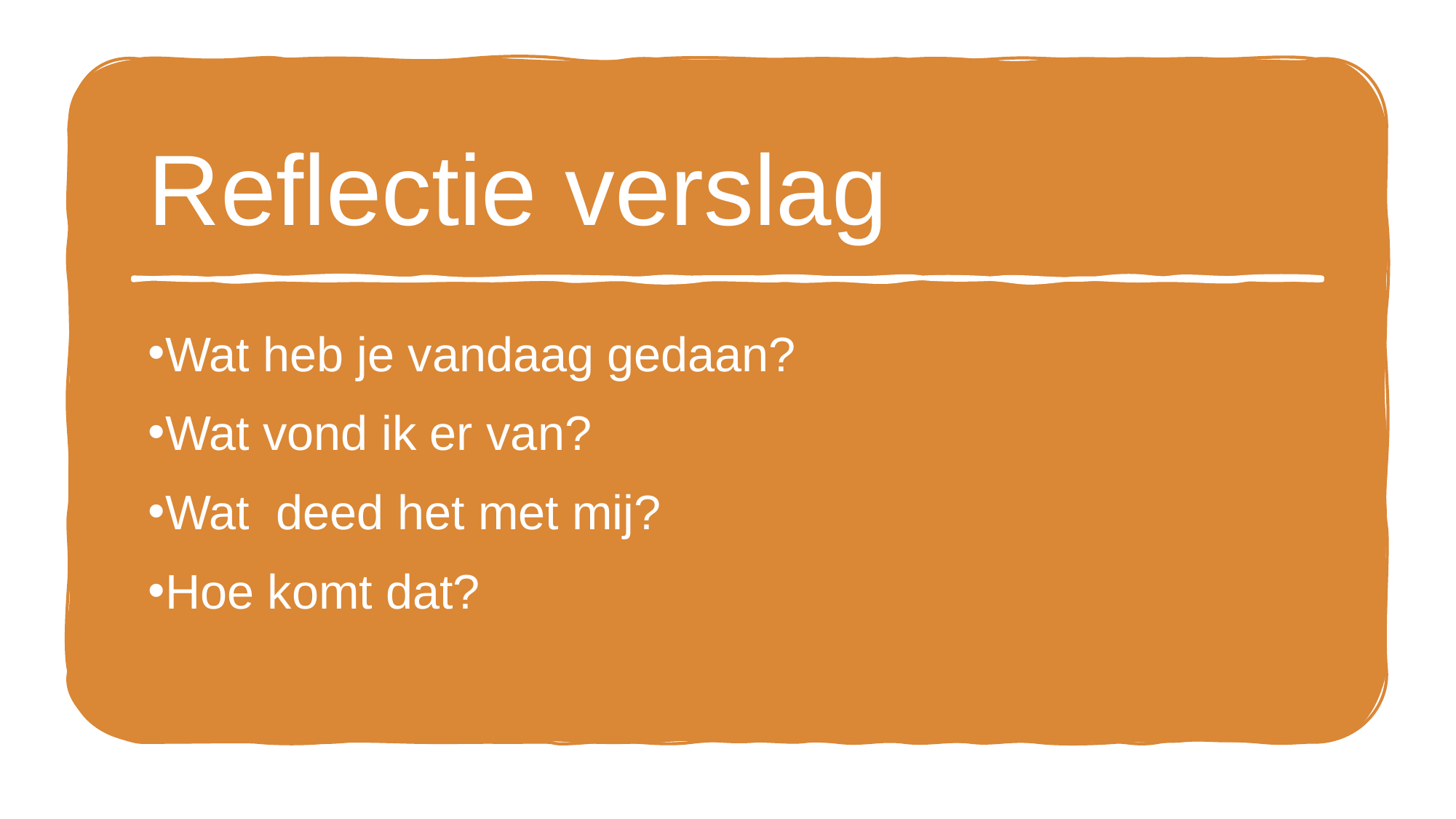

# Reflectie verslag

Wat heb je vandaag gedaan?
Wat vond ik er van?
Wat  deed het met mij?
Hoe komt dat?